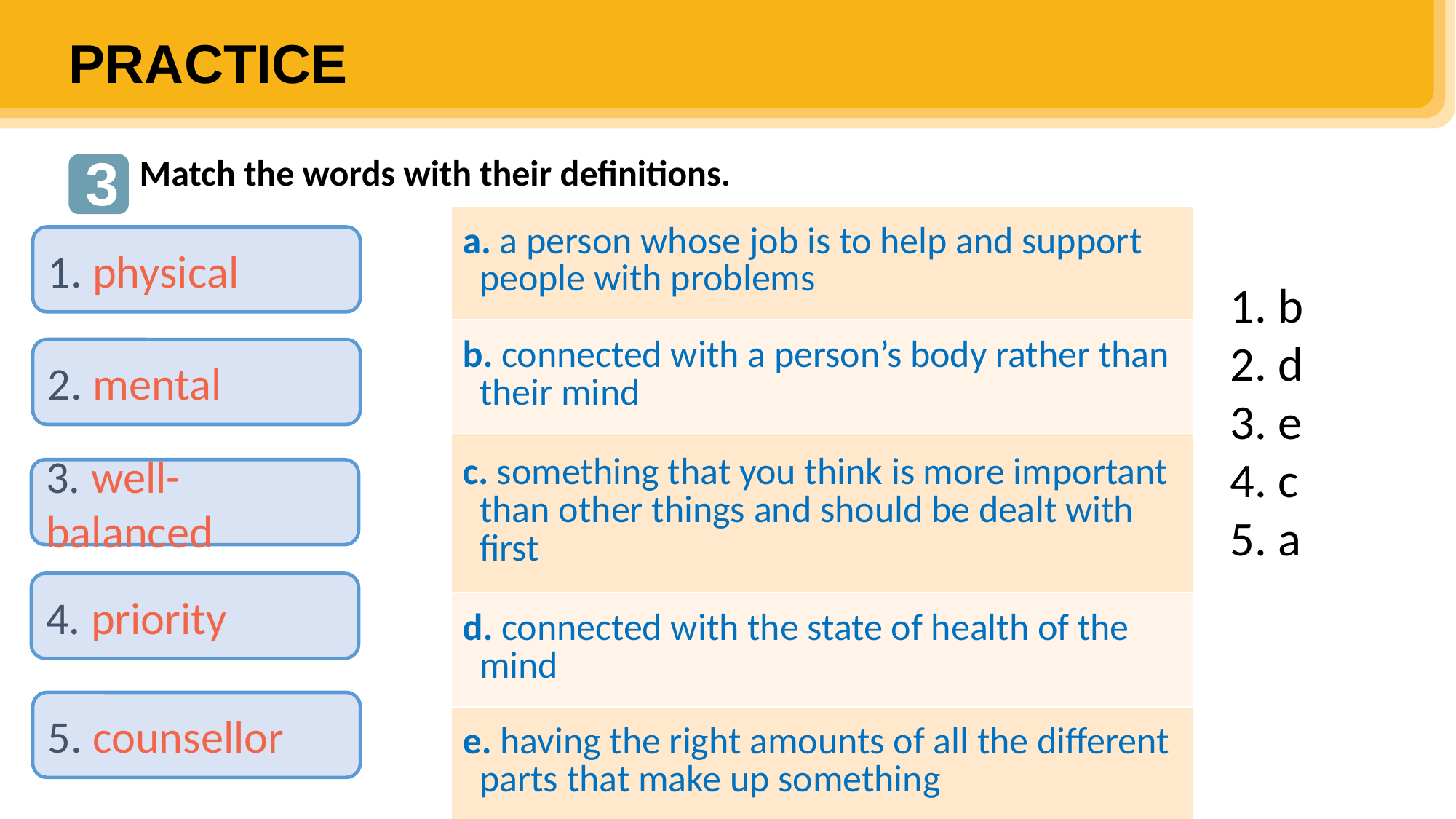

PRACTICE
3
Match the words with their definitions.

| a. a person whose job is to help and support people with problems |
| --- |
| b. connected with a person’s body rather than their mind |
| c. something that you think is more important than other things and should be dealt with first |
| d. connected with the state of health of the mind |
| e. having the right amounts of all the different parts that make up something |
1. physical
1. b
2. d
3. e
4. c
5. a
2. mental
3. well-balanced
4. priority
5. counsellor